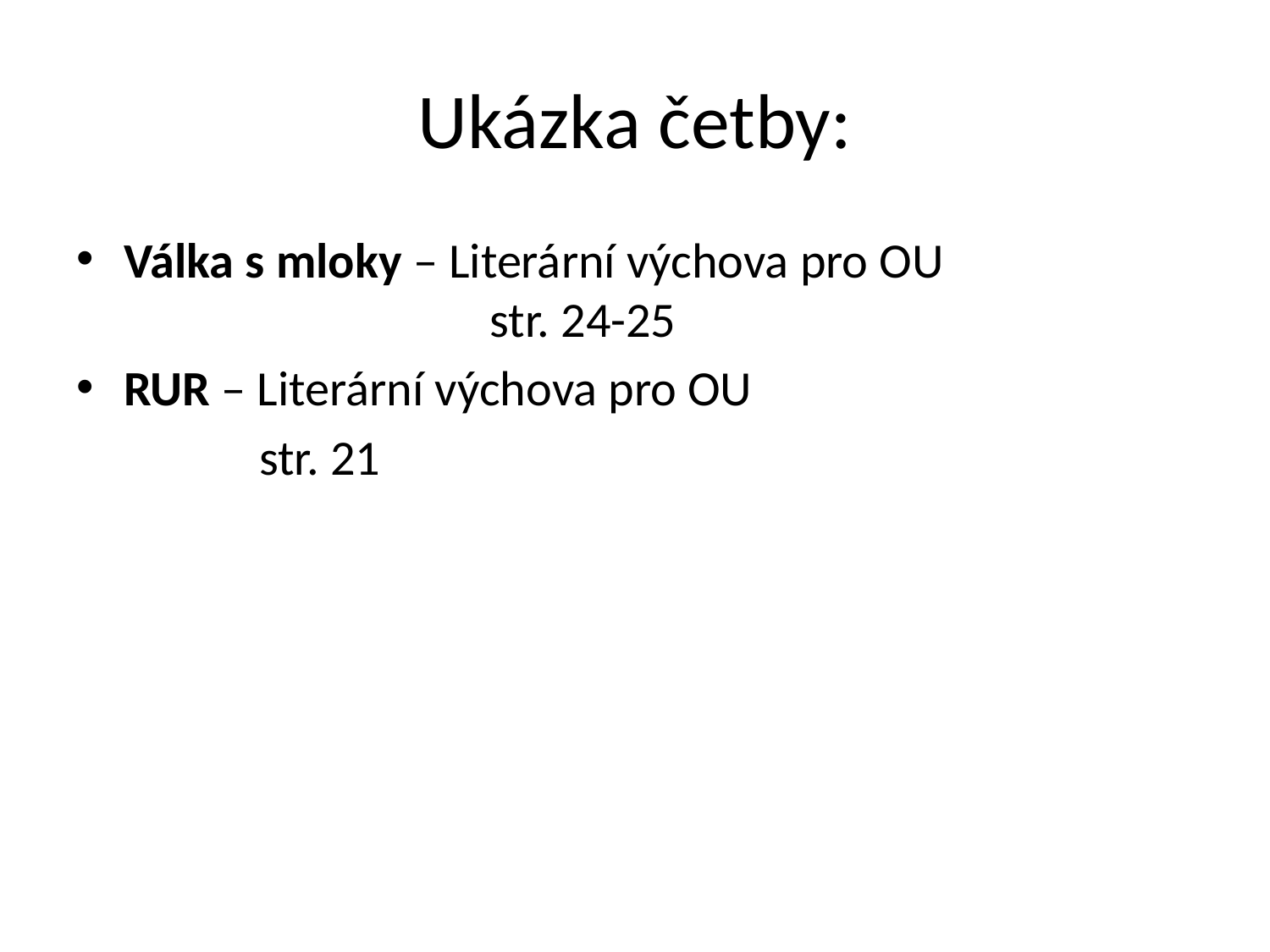

# Ukázka četby:
Válka s mloky – Literární výchova pro OU 				          str. 24-25
RUR – Literární výchova pro OU
	     str. 21